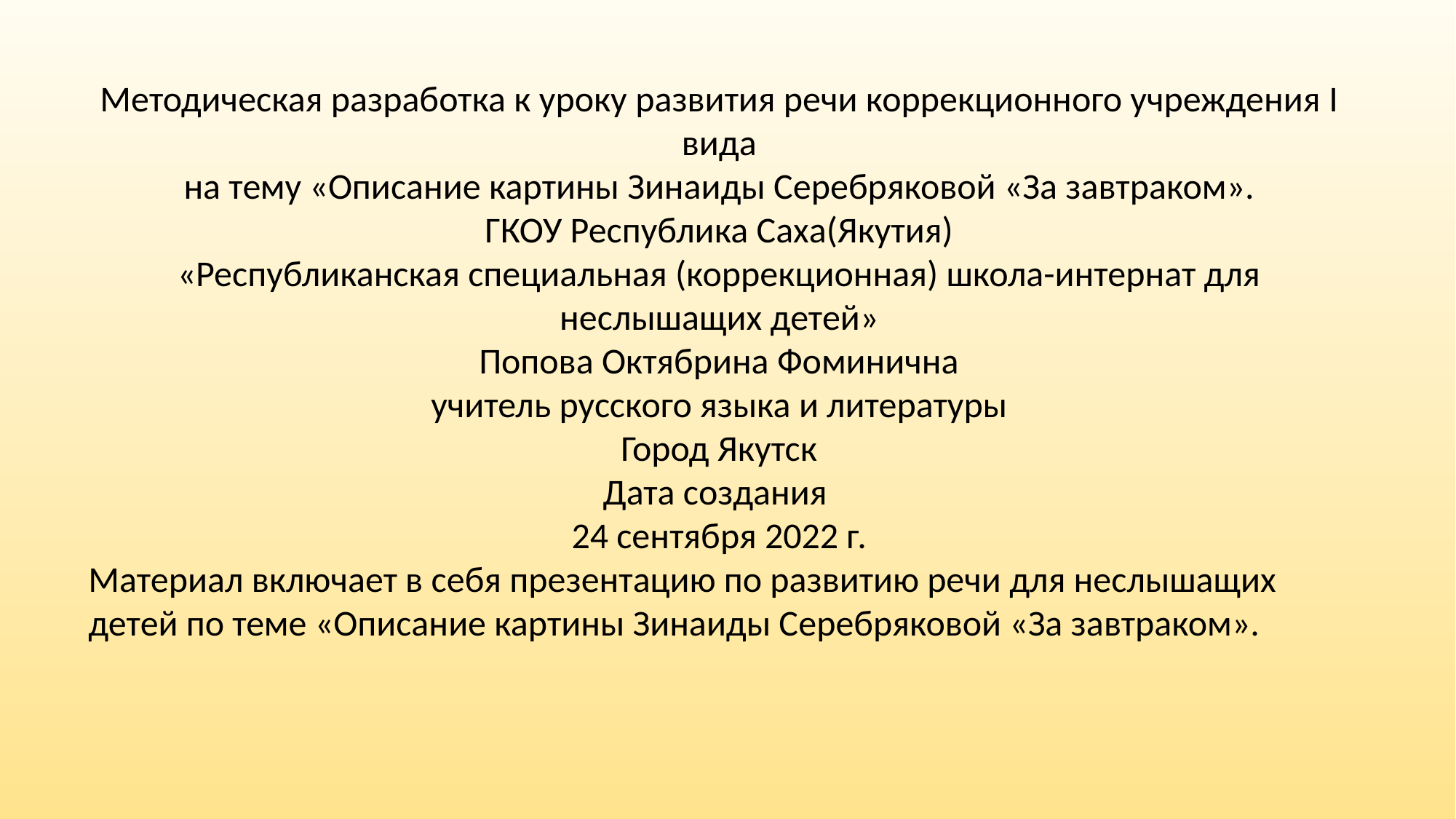

Методическая разработка к уроку развития речи коррекционного учреждения I вида
на тему «Описание картины Зинаиды Серебряковой «За завтраком».
ГКОУ Республика Саха(Якутия)
«Республиканская специальная (коррекционная) школа-интернат для неслышащих детей»
Попова Октябрина Фоминична
учитель русского языка и литературы
Город Якутск
Дата создания
24 сентября 2022 г.
Материал включает в себя презентацию по развитию речи для неслышащих детей по теме «Описание картины Зинаиды Серебряковой «За завтраком».